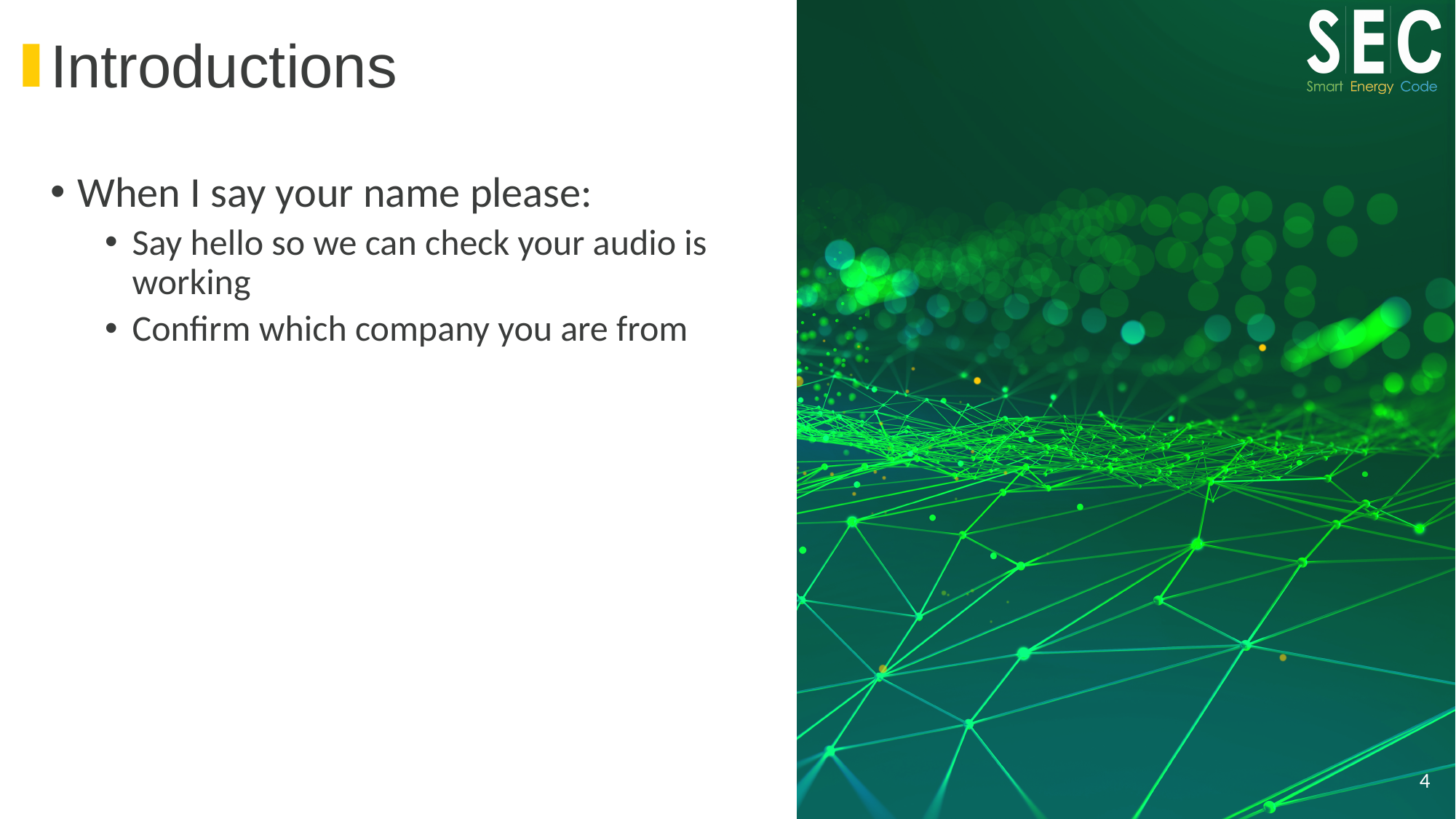

# Introductions
When I say your name please:
Say hello so we can check your audio is working
Confirm which company you are from
4